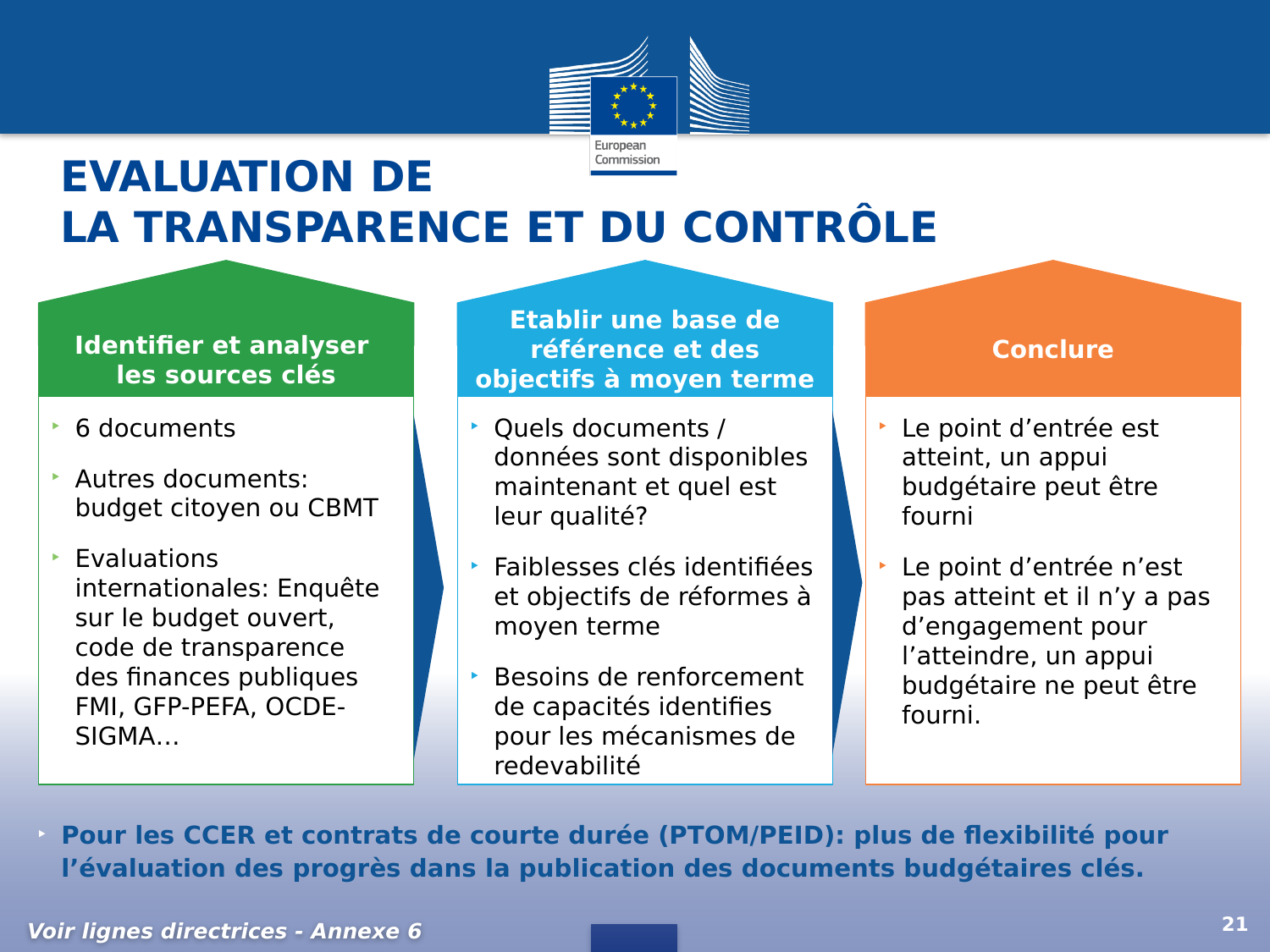

# Evaluation de la transparence et du contrôle

Etablir une base de référence et des objectifs à moyen terme
Conclure
Identifier et analyser  les sources clés

6 documents
Autres documents: budget citoyen ou CBMT
Evaluations internationales: Enquête sur le budget ouvert, code de transparence  des finances publiques FMI, GFP-PEFA, OCDE-SIGMA…
Quels documents / données sont disponibles maintenant et quel est leur qualité?
Faiblesses clés identifiées et objectifs de réformes à moyen terme
Besoins de renforcement de capacités identifies pour les mécanismes de redevabilité
Le point d’entrée est atteint, un appui budgétaire peut être fourni
Le point d’entrée n’est pas atteint et il n’y a pas d’engagement pour l’atteindre, un appui budgétaire ne peut être fourni.

Pour les CCER et contrats de courte durée (PTOM/PEID): plus de flexibilité pour l’évaluation des progrès dans la publication des documents budgétaires clés.
21
Voir lignes directrices - Annexe 6